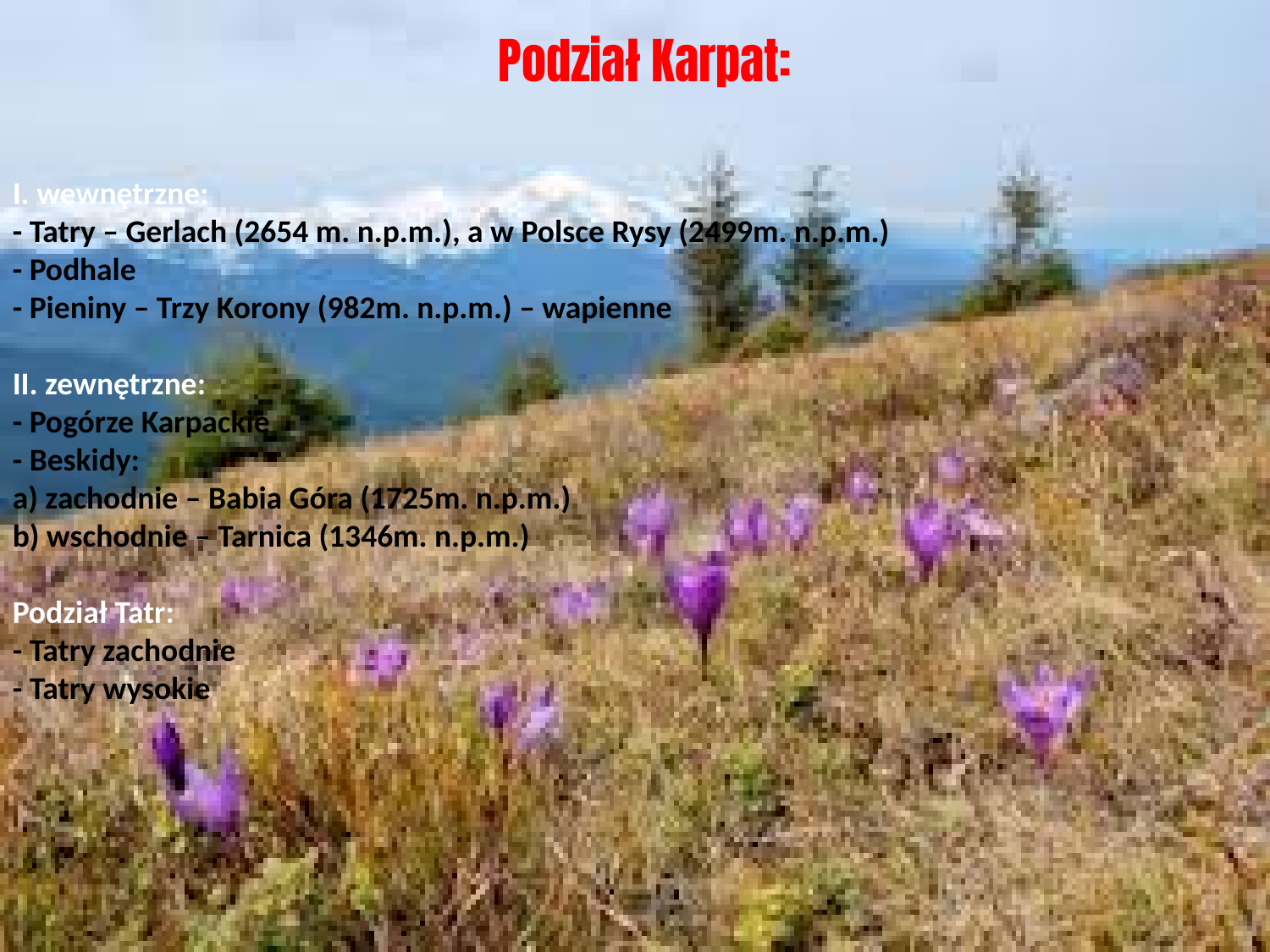

Podział Karpat:
I. wewnętrzne:
- Tatry – Gerlach (2654 m. n.p.m.), a w Polsce Rysy (2499m. n.p.m.)
- Podhale
- Pieniny – Trzy Korony (982m. n.p.m.) – wapienne

II. zewnętrzne:
- Pogórze Karpackie
- Beskidy:
a) zachodnie – Babia Góra (1725m. n.p.m.)
b) wschodnie – Tarnica (1346m. n.p.m.)

Podział Tatr:
- Tatry zachodnie
- Tatry wysokie